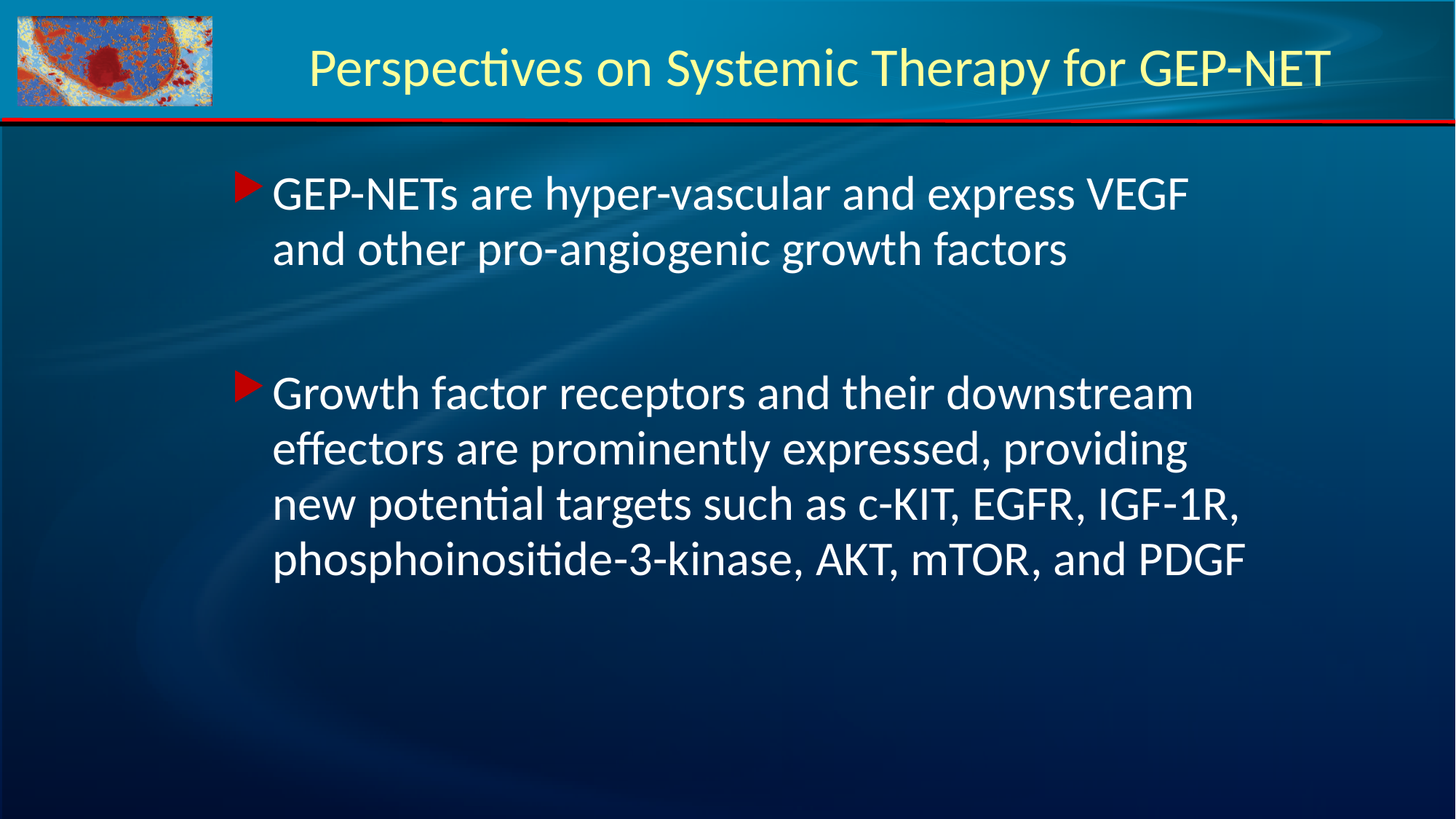

# Perspectives on Systemic Therapy for GEP-NET
GEP-NETs are hyper-vascular and express VEGF and other pro-angiogenic growth factors

Growth factor receptors and their downstream effectors are prominently expressed, providing new potential targets such as c-KIT, EGFR, IGF-1R, phosphoinositide-3-kinase, AKT, mTOR, and PDGF